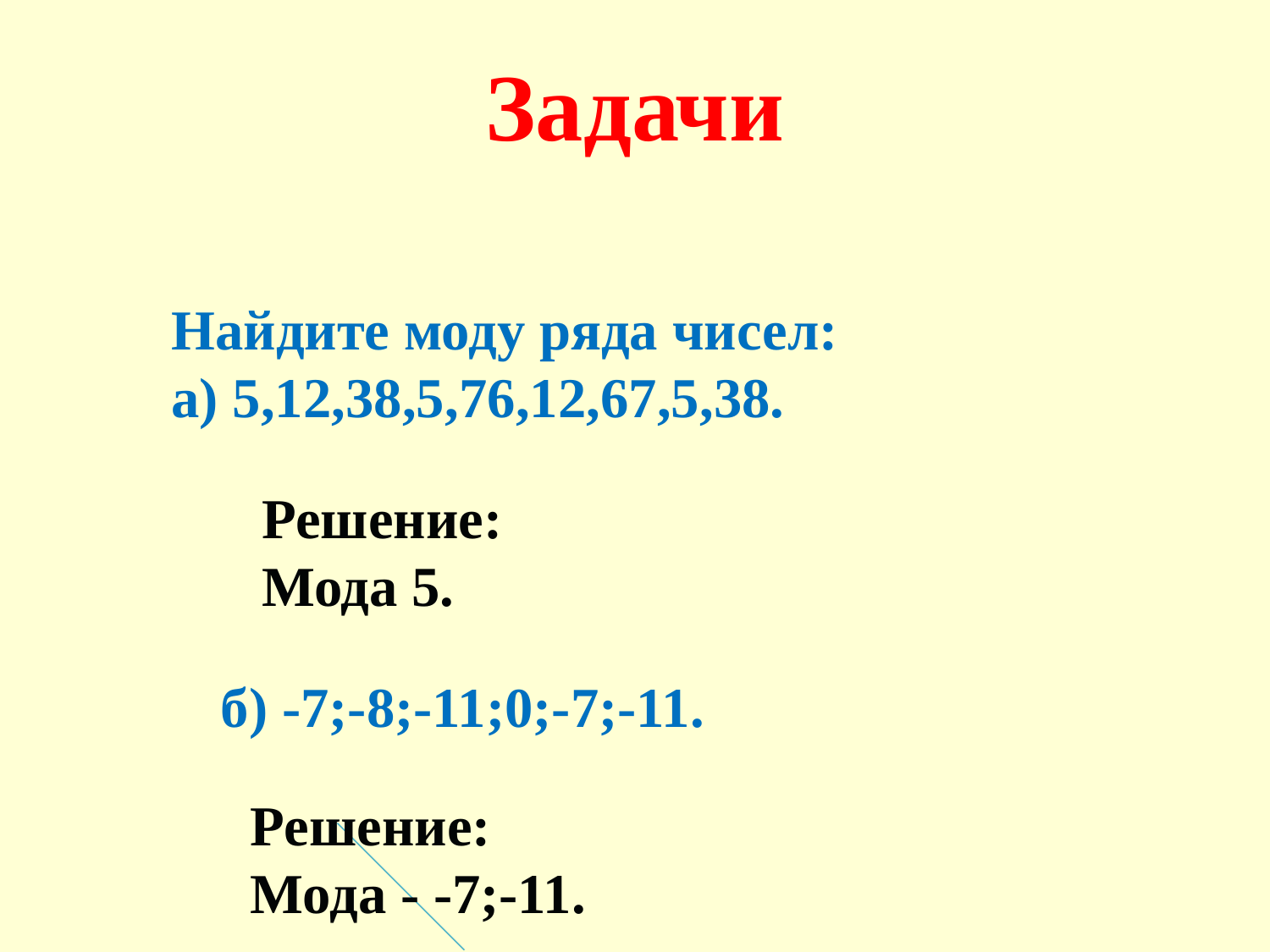

Задачи
Найдите моду ряда чисел:
а) 5,12,38,5,76,12,67,5,38.
Решение:
Мода 5.
б) -7;-8;-11;0;-7;-11.
Решение:
Мода - -7;-11.